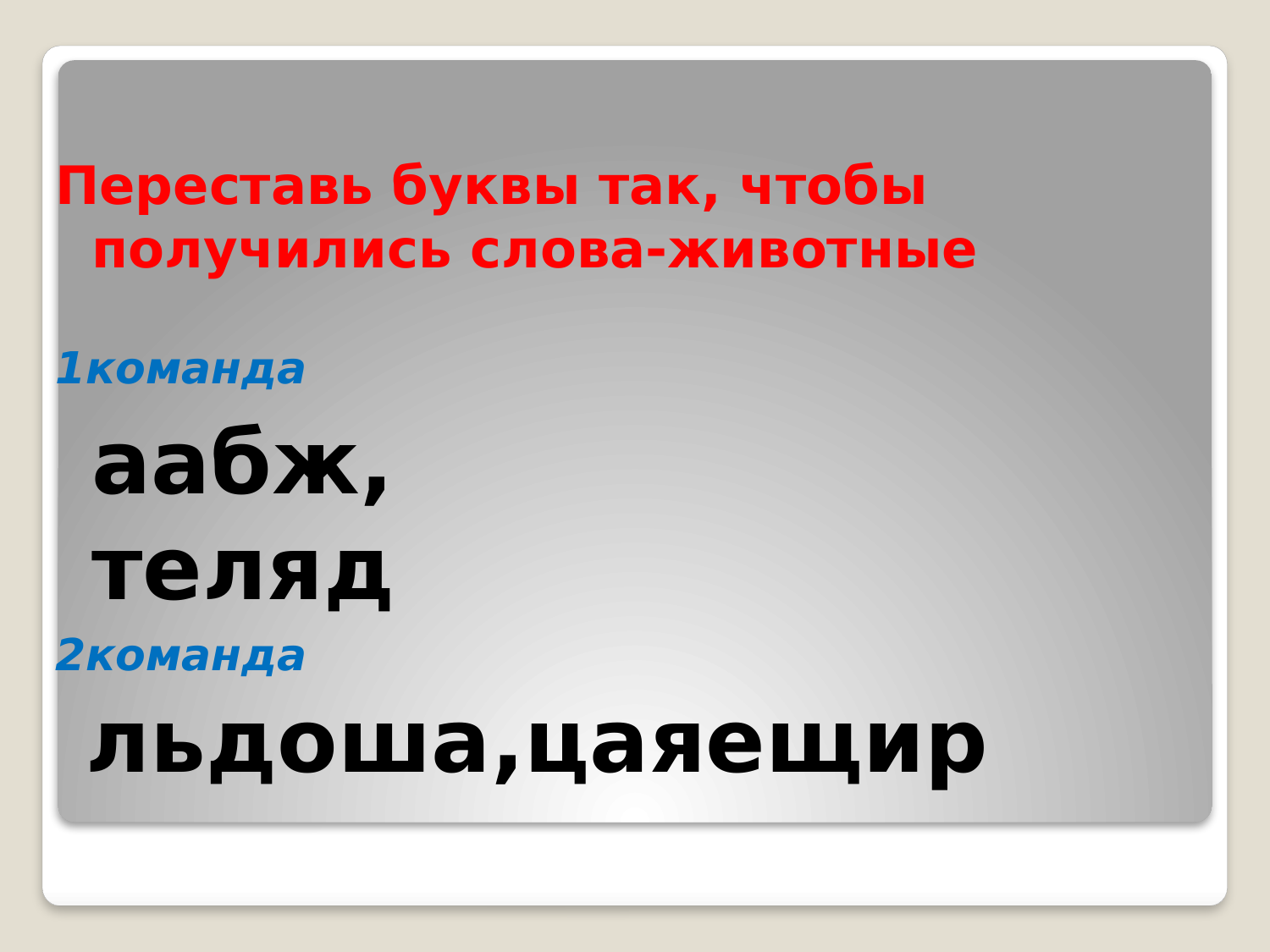

Переставь буквы так, чтобы получились слова-животные

1команда

2команда
 льдоша,цаяещир

.

аабж, теляд
#